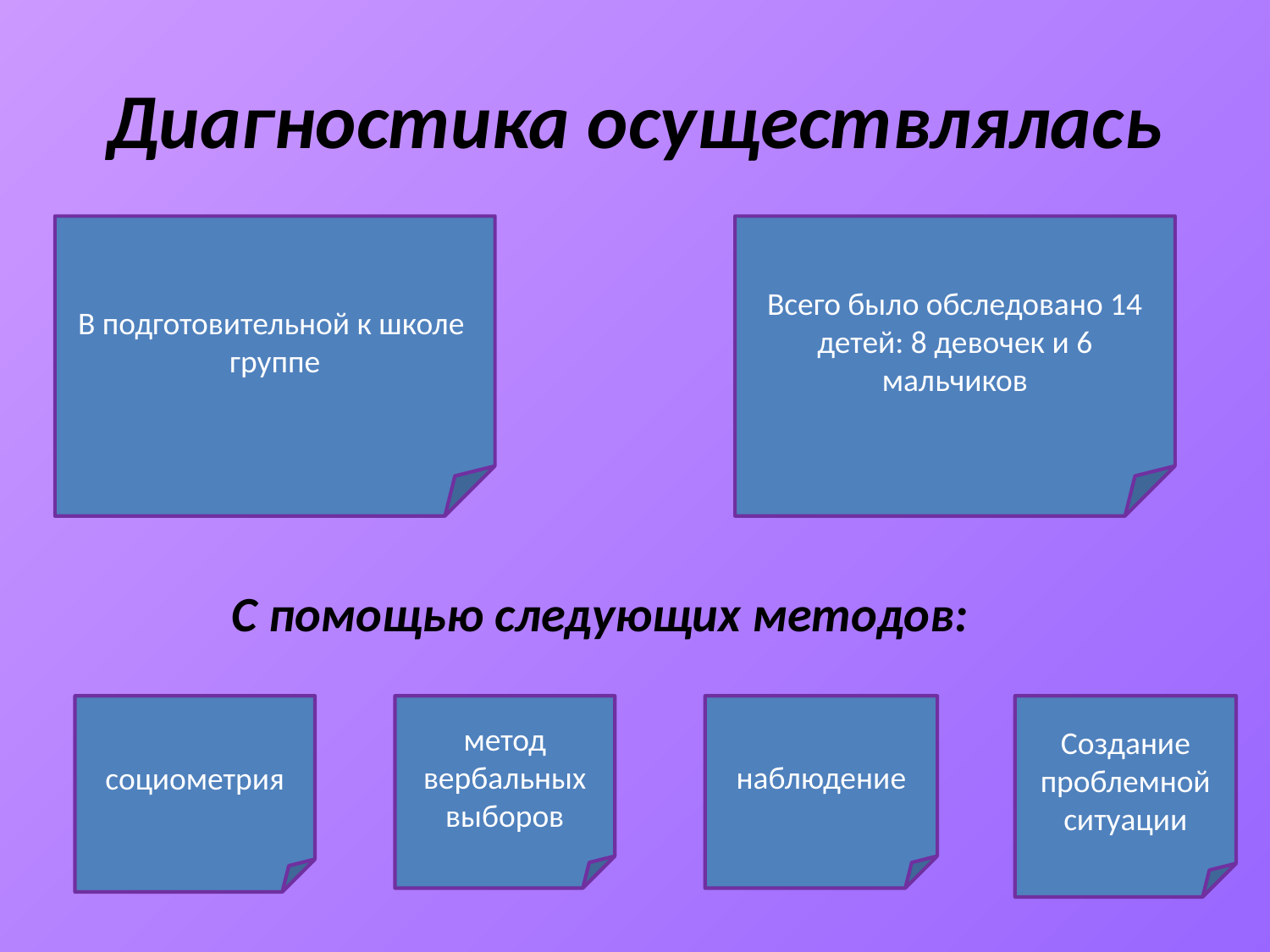

# Диагностика осуществлялась
В подготовительной к школе  группе
Всего было обследовано 14 детей: 8 девочек и 6 мальчиков
С помощью следующих методов:
социометрия
метод вербальных выборов
наблюдение
Создание проблемной ситуации